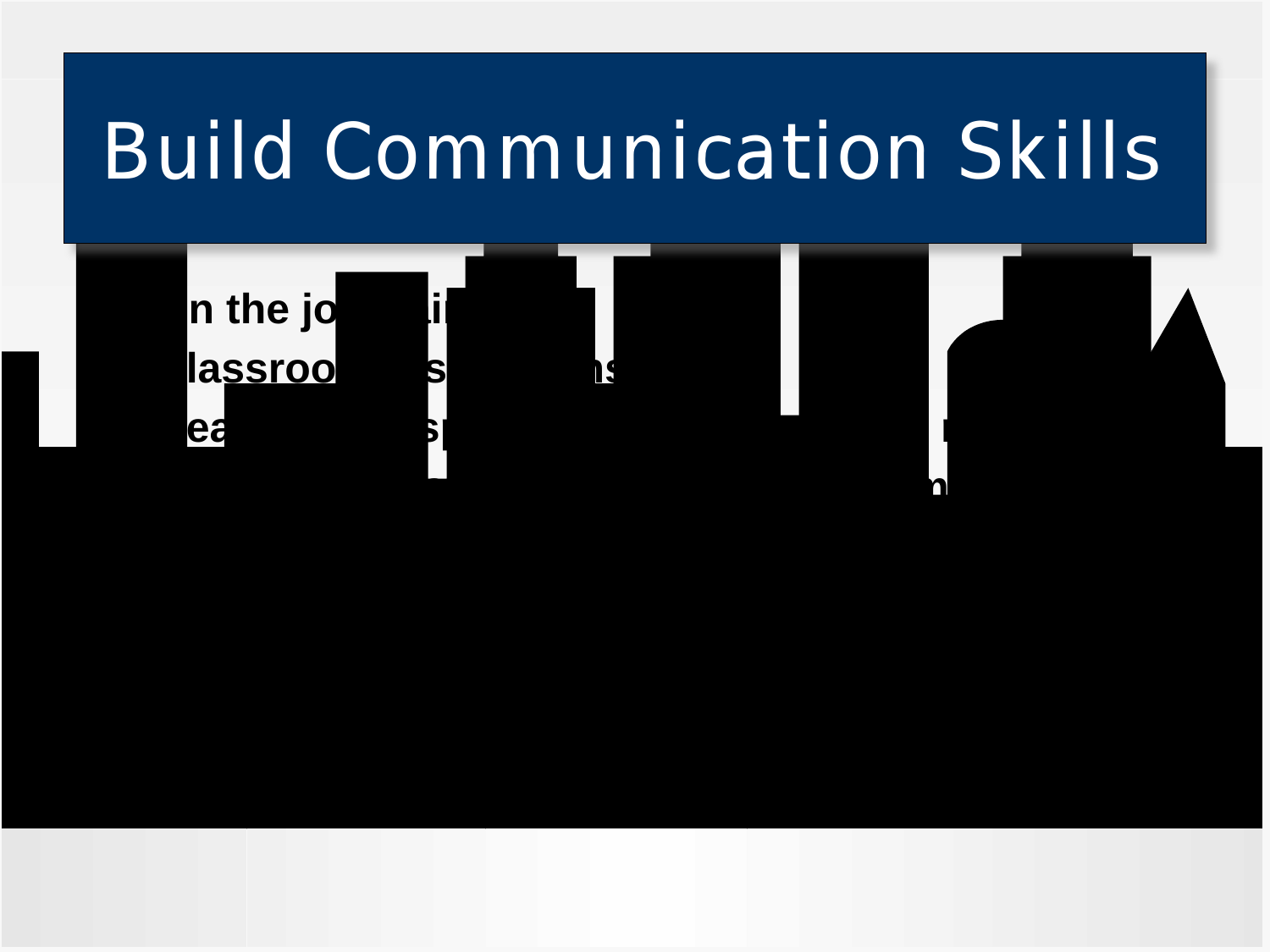

# Build Communication Skills

On the job training
Classroom instructions
Reading newspaper, articles and other materials.
Watching different informative programs.
Attending seminars, lectures etc.
Listening and understanding people.
Observation
Writing practice
Grammar